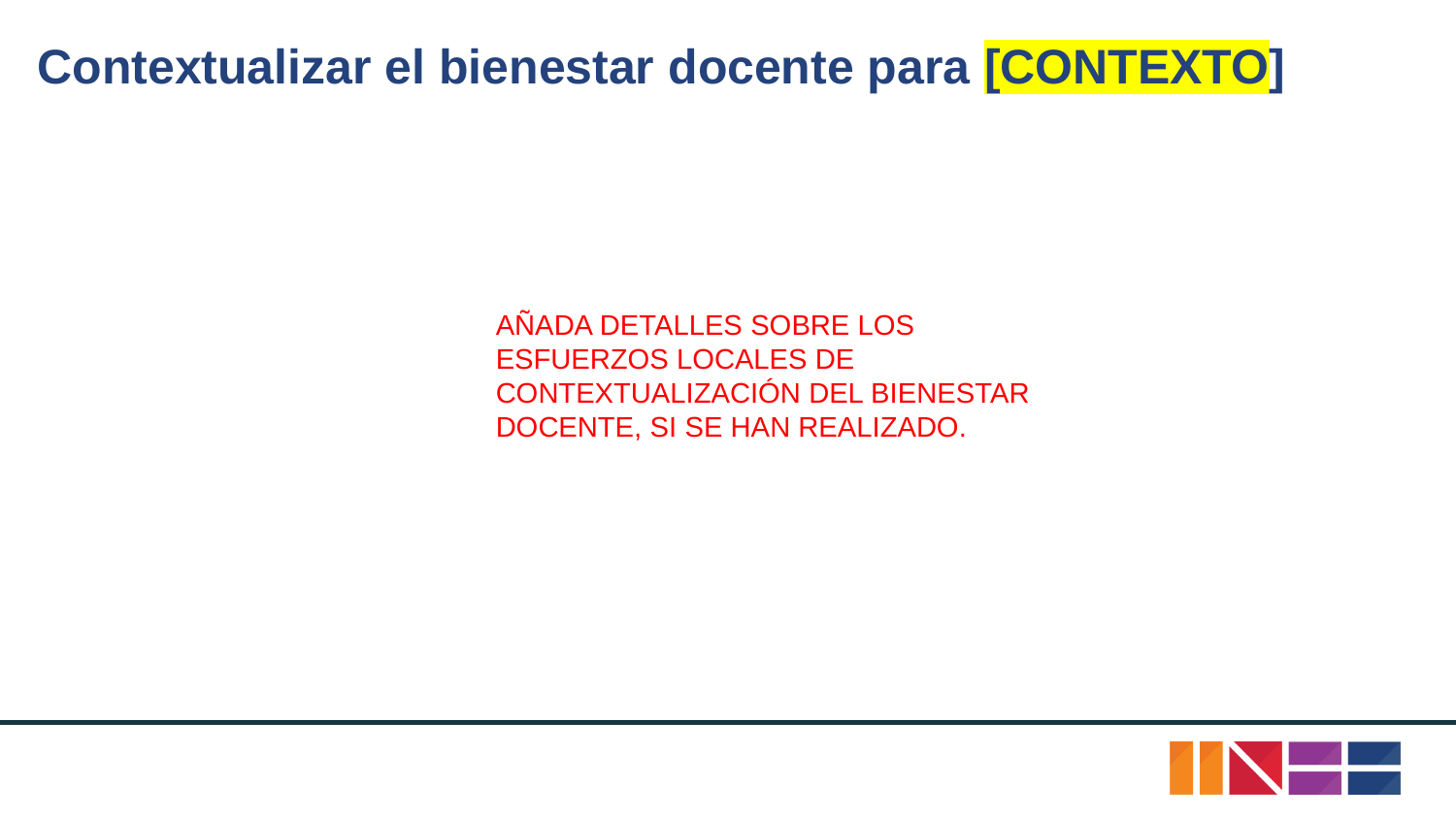

# Contextualizar el bienestar docente para [CONTEXTO]
AÑADA DETALLES SOBRE LOS ESFUERZOS LOCALES DE CONTEXTUALIZACIÓN DEL BIENESTAR DOCENTE, SI SE HAN REALIZADO.